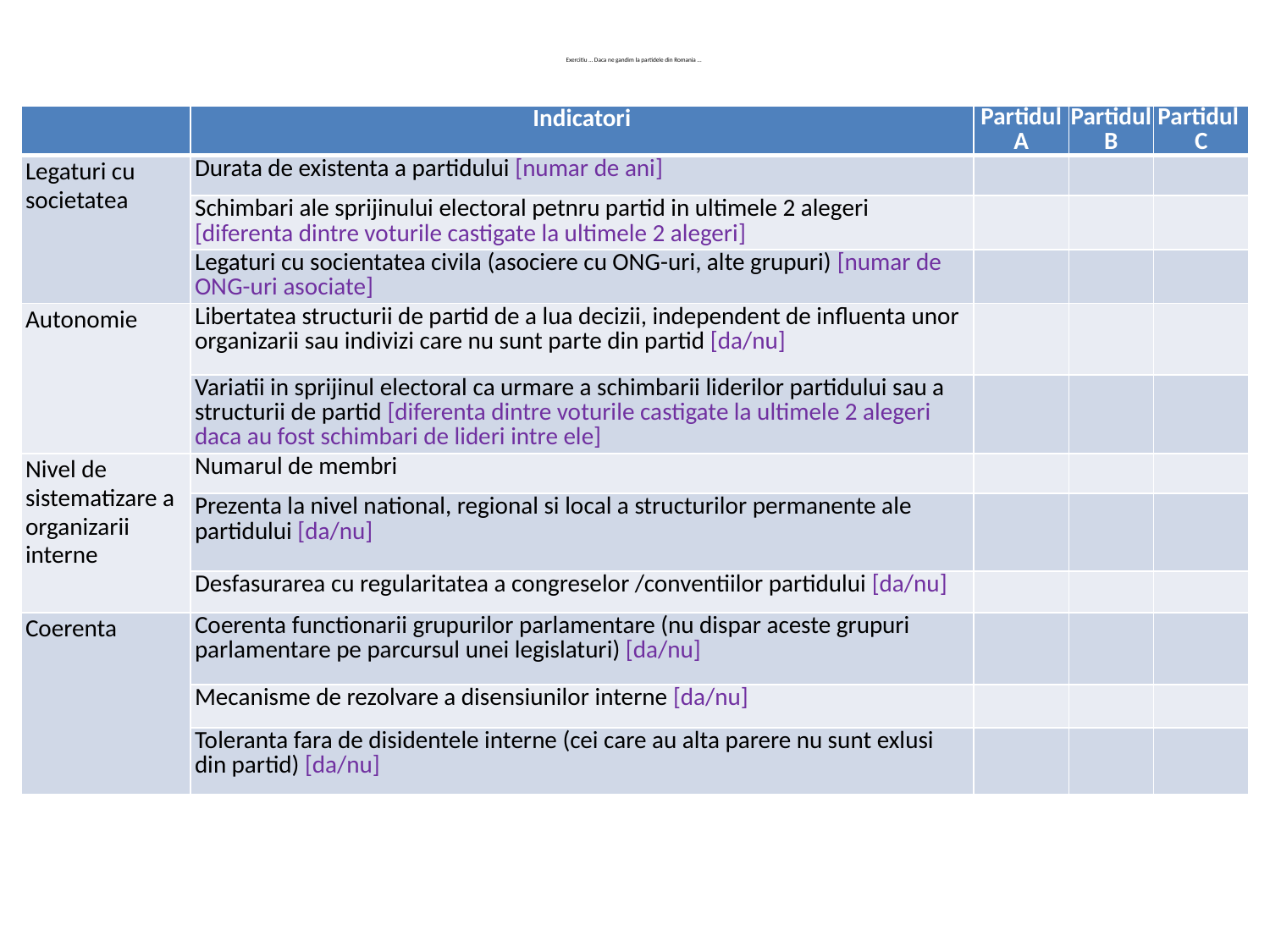

# Exercitiu … Daca ne gandim la partidele din Romania …
|  | Indicatori | Partidul A | Partidul B | Partidul C |
| --- | --- | --- | --- | --- |
| Legaturi cu societatea | Durata de existenta a partidului [numar de ani] |  |  |  |
|  | Schimbari ale sprijinului electoral petnru partid in ultimele 2 alegeri [diferenta dintre voturile castigate la ultimele 2 alegeri] |  |  |  |
|  | Legaturi cu socientatea civila (asociere cu ONG-uri, alte grupuri) [numar de ONG-uri asociate] |  |  |  |
| Autonomie | Libertatea structurii de partid de a lua decizii, independent de influenta unor organizarii sau indivizi care nu sunt parte din partid [da/nu] |  |  |  |
|  | Variatii in sprijinul electoral ca urmare a schimbarii liderilor partidului sau a structurii de partid [diferenta dintre voturile castigate la ultimele 2 alegeri daca au fost schimbari de lideri intre ele] |  |  |  |
| Nivel de sistematizare a organizarii interne | Numarul de membri |  |  |  |
|  | Prezenta la nivel national, regional si local a structurilor permanente ale partidului [da/nu] |  |  |  |
|  | Desfasurarea cu regularitatea a congreselor /conventiilor partidului [da/nu] |  |  |  |
| Coerenta | Coerenta functionarii grupurilor parlamentare (nu dispar aceste grupuri parlamentare pe parcursul unei legislaturi) [da/nu] |  |  |  |
|  | Mecanisme de rezolvare a disensiunilor interne [da/nu] |  |  |  |
|  | Toleranta fara de disidentele interne (cei care au alta parere nu sunt exlusi din partid) [da/nu] |  |  |  |